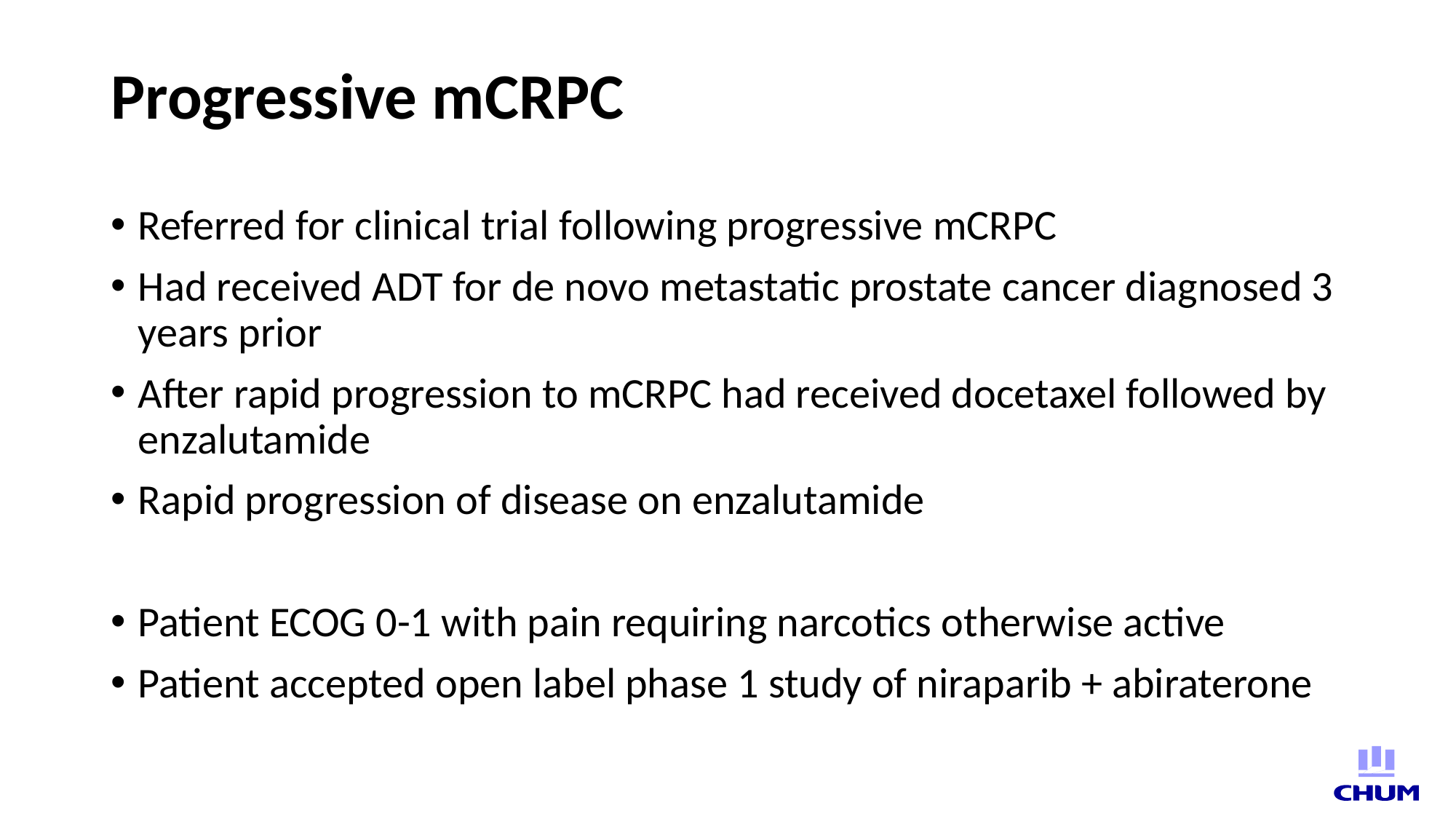

# Progressive mCRPC
Referred for clinical trial following progressive mCRPC
Had received ADT for de novo metastatic prostate cancer diagnosed 3 years prior
After rapid progression to mCRPC had received docetaxel followed by enzalutamide
Rapid progression of disease on enzalutamide

Patient ECOG 0-1 with pain requiring narcotics otherwise active
Patient accepted open label phase 1 study of niraparib + abiraterone